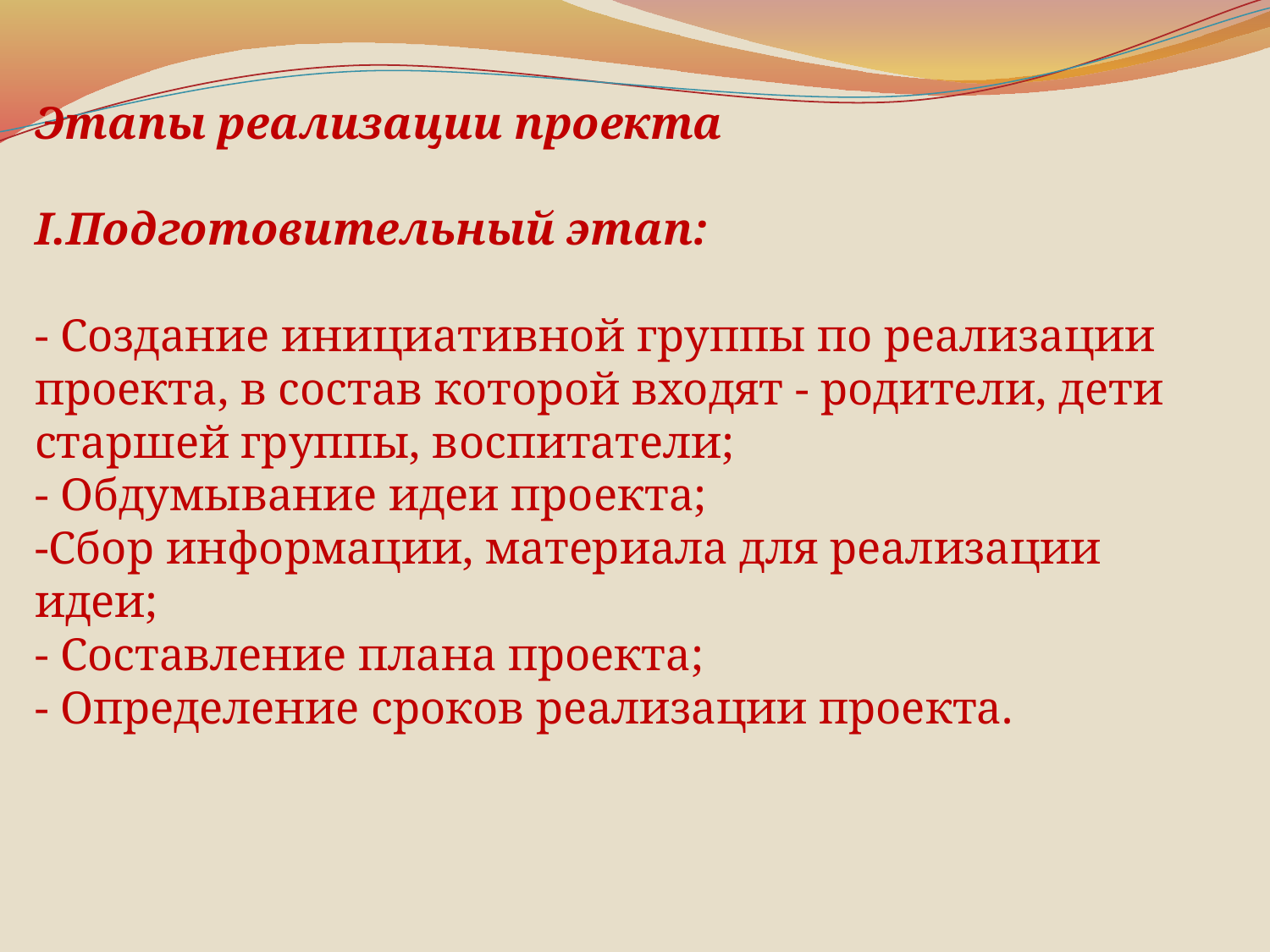

# Этапы реализации проекта I.Подготовительный этап: - Создание инициативной группы по реализации проекта, в состав которой входят - родители, дети старшей группы, воспитатели; - Обдумывание идеи проекта; -Сбор информации, материала для реализации идеи; - Составление плана проекта; - Определение сроков реализации проекта.